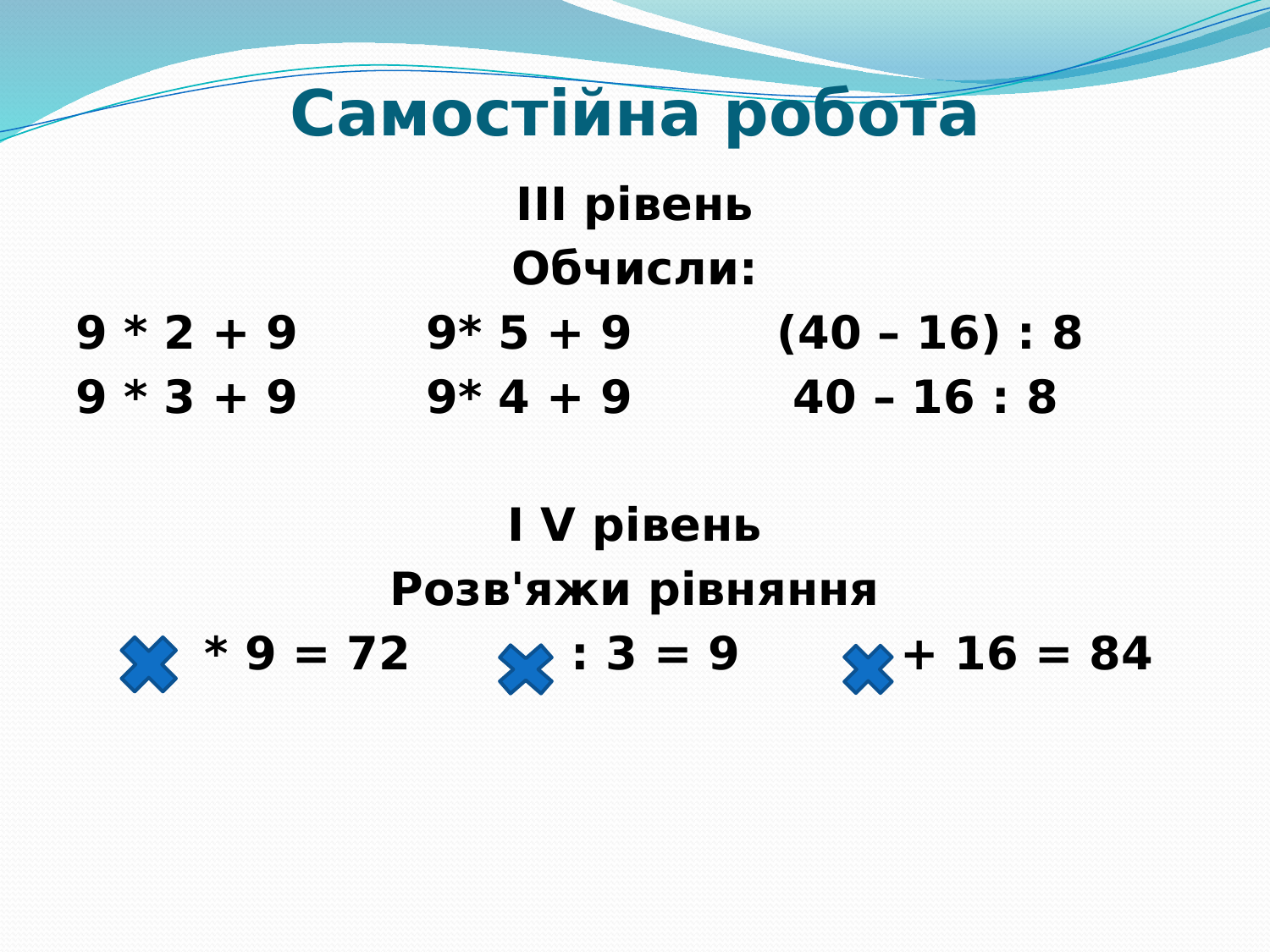

# Самостійна робота
III рівень
Обчисли:
9 * 2 + 9        9* 5 + 9         (40 – 16) : 8
9 * 3 + 9        9* 4 + 9          40 – 16 : 8

I V рівень
Розв'яжи рівняння
        * 9 = 72          : 3 = 9          + 16 = 84